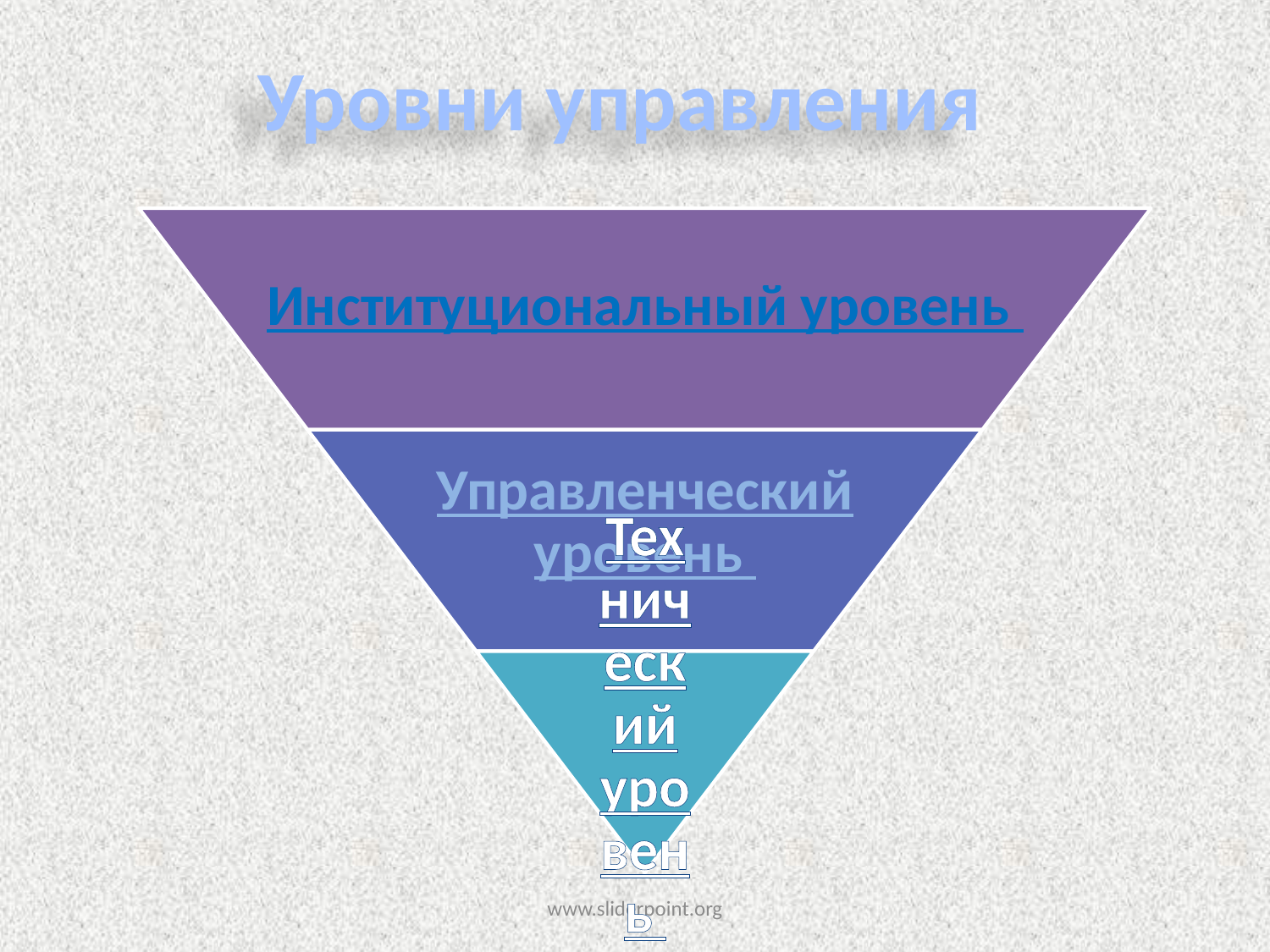

Уровни управления
Институциональный уровень
Управленческий уровень
Технический уровень
www.sliderpoint.org